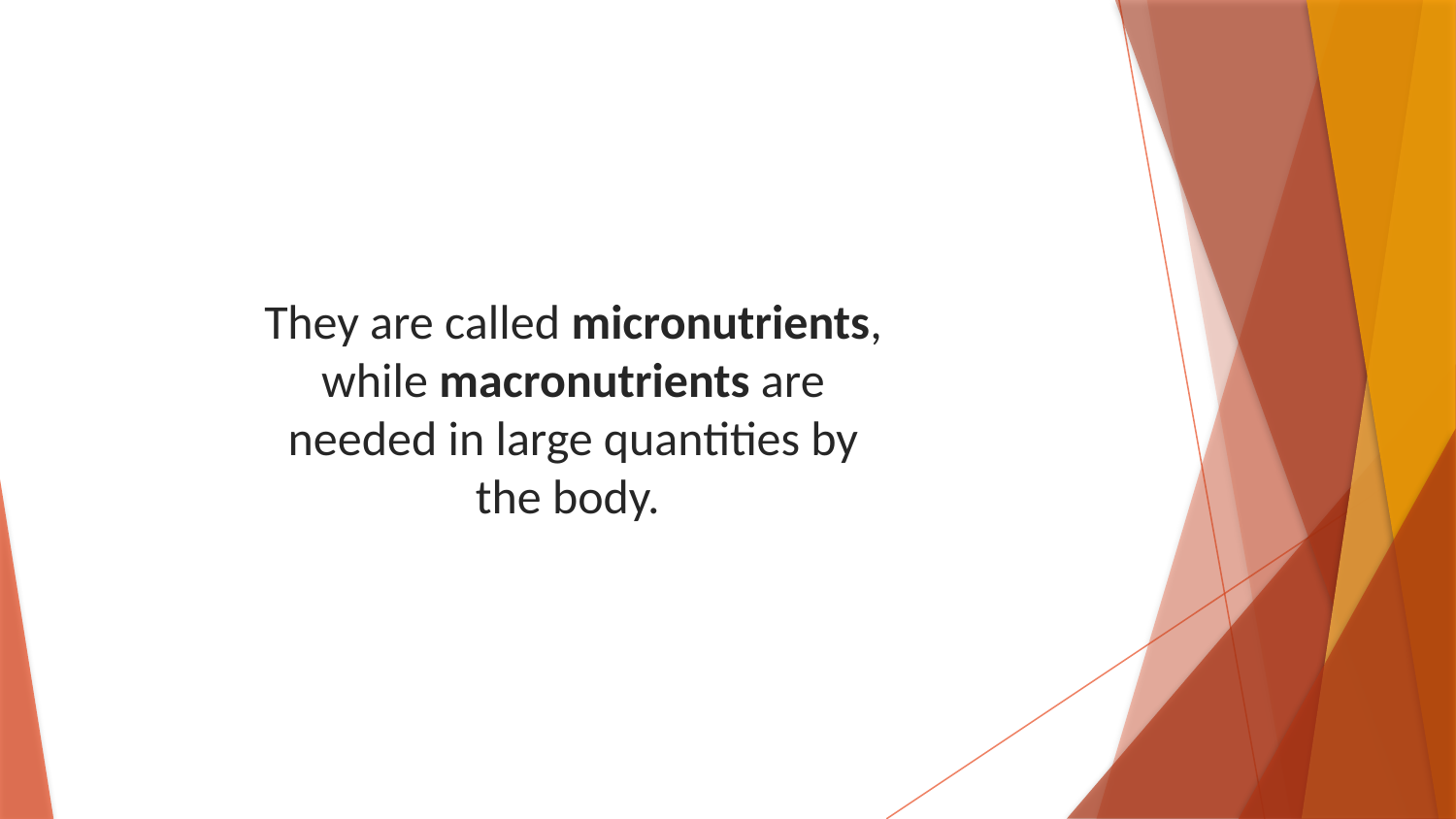

They are called micronutrients, while macronutrients are needed in large quantities by the body.